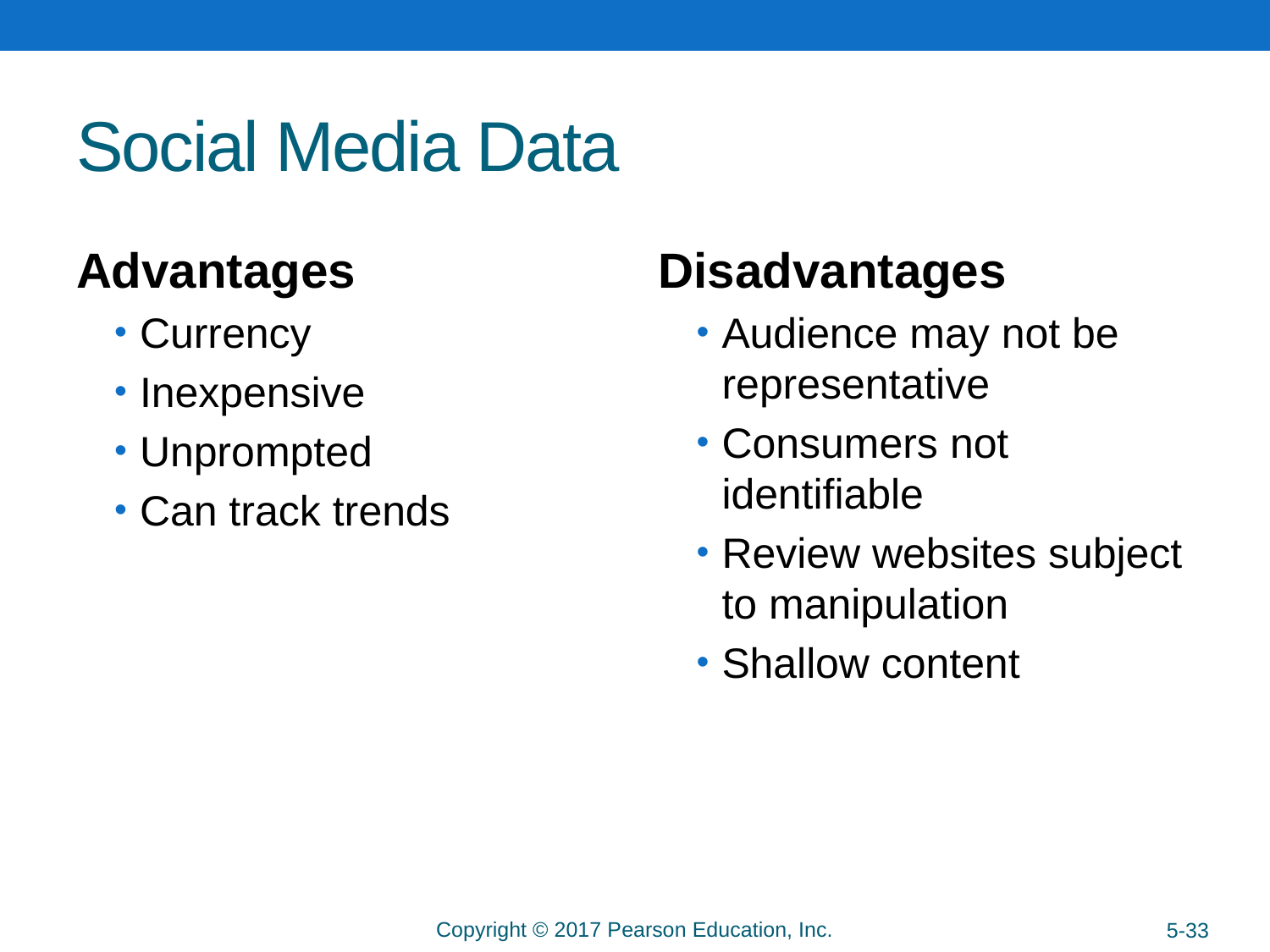

# Social Media Data
Advantages
Currency
Inexpensive
Unprompted
Can track trends

Disadvantages
Audience may not be representative
Consumers not identifiable
Review websites subject to manipulation
Shallow content